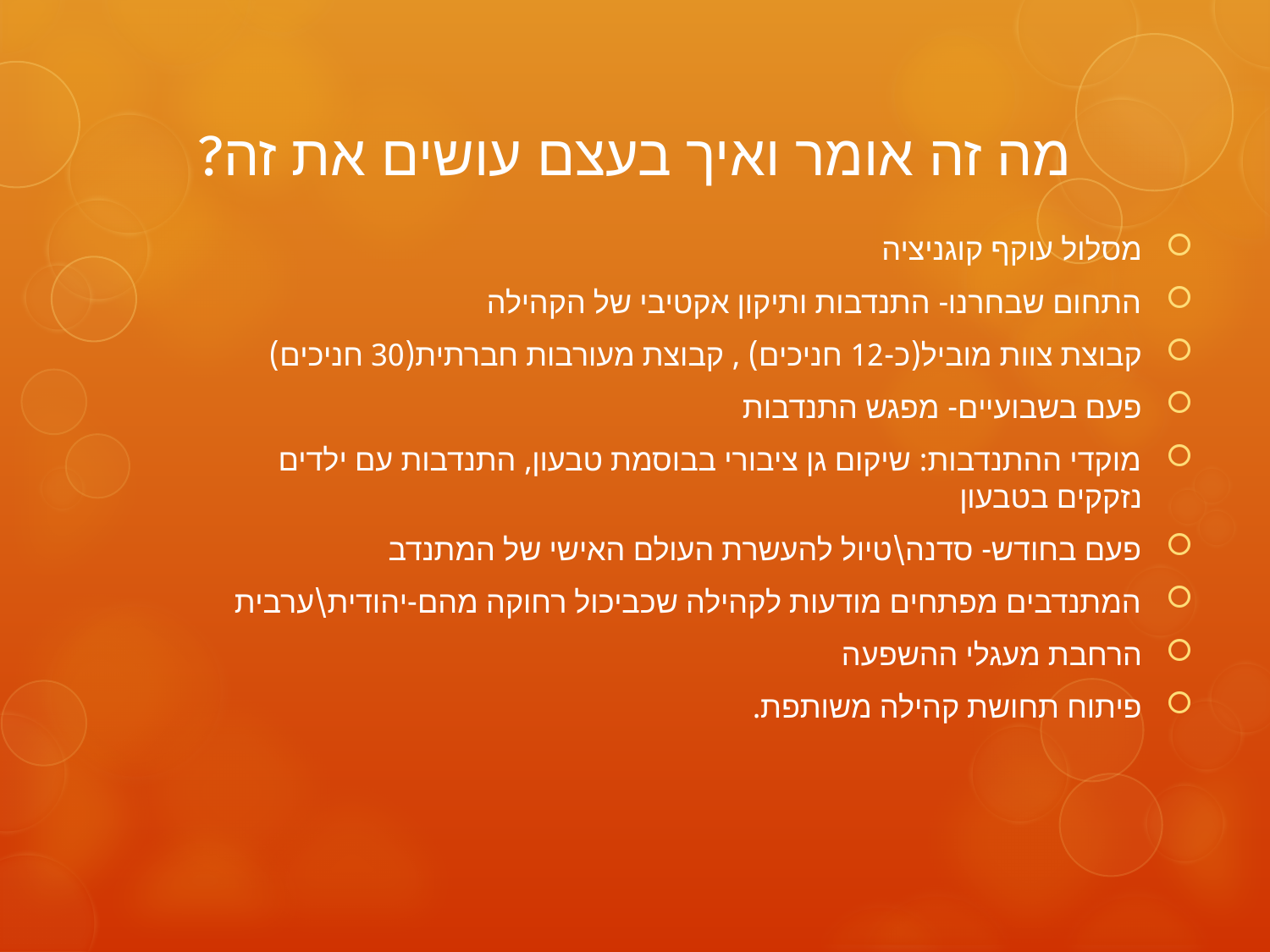

# מה זה אומר ואיך בעצם עושים את זה?
מסלול עוקף קוגניציה
התחום שבחרנו- התנדבות ותיקון אקטיבי של הקהילה
קבוצת צוות מוביל(כ-12 חניכים) , קבוצת מעורבות חברתית(30 חניכים)
פעם בשבועיים- מפגש התנדבות
מוקדי ההתנדבות: שיקום גן ציבורי בבוסמת טבעון, התנדבות עם ילדים נזקקים בטבעון
פעם בחודש- סדנה\טיול להעשרת העולם האישי של המתנדב
המתנדבים מפתחים מודעות לקהילה שכביכול רחוקה מהם-יהודית\ערבית
הרחבת מעגלי ההשפעה
פיתוח תחושת קהילה משותפת.